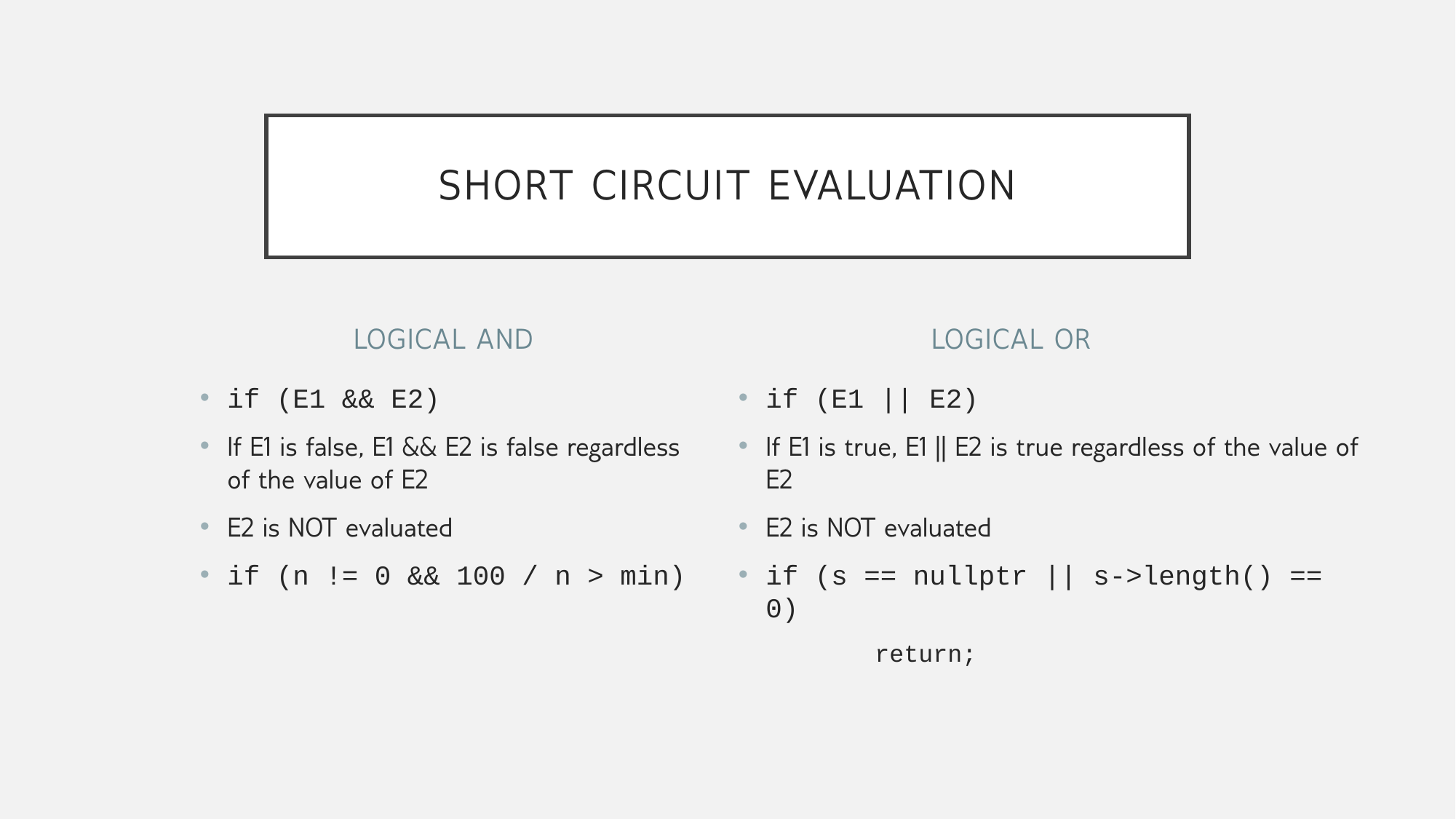

# Short Circuit Evaluation
Logical AND
Logical OR
if (E1 && E2)
If E1 is false, E1 && E2 is false regardless of the value of E2
E2 is NOT evaluated
if (n != 0 && 100 / n > min)
if (E1 || E2)
If E1 is true, E1 || E2 is true regardless of the value of E2
E2 is NOT evaluated
if (s == nullptr || s->length() == 0)
	return;